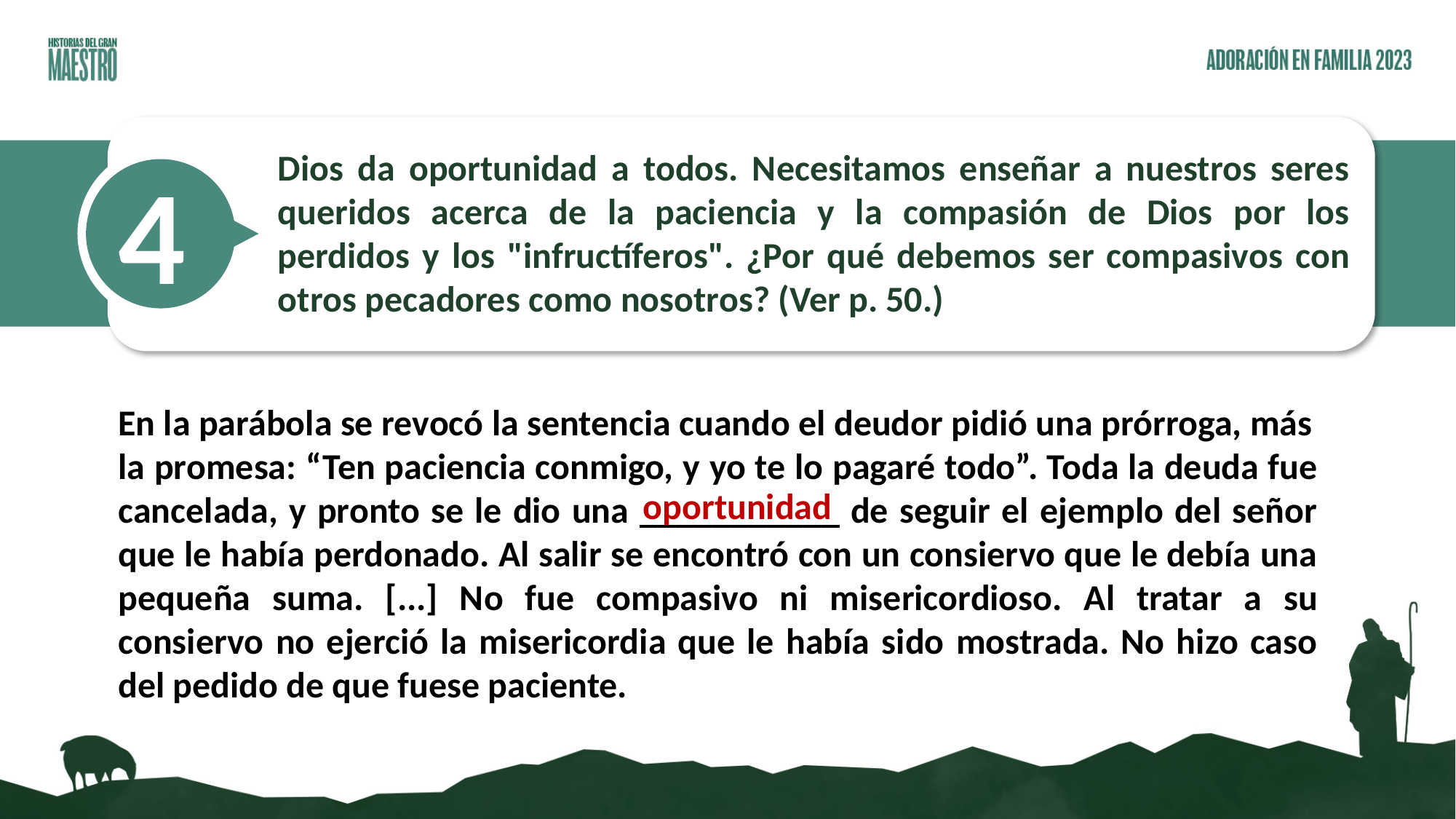

Dios da oportunidad a todos. Necesitamos enseñar a nuestros seres queridos acerca de la paciencia y la compasión de Dios por los perdidos y los "infructíferos". ¿Por qué debemos ser compasivos con otros pecadores como nosotros? (Ver p. 50.)
4
En la parábola se revocó la sentencia cuando el deudor pidió una prórroga, más
la promesa: “Ten paciencia conmigo, y yo te lo pagaré todo”. Toda la deuda fue cancelada, y pronto se le dio una ___________ de seguir el ejemplo del señor que le había perdonado. Al salir se encontró con un consiervo que le debía una pequeña suma. [...] No fue compasivo ni misericordioso. Al tratar a su consiervo no ejerció la misericordia que le había sido mostrada. No hizo caso del pedido de que fuese paciente.
oportunidad